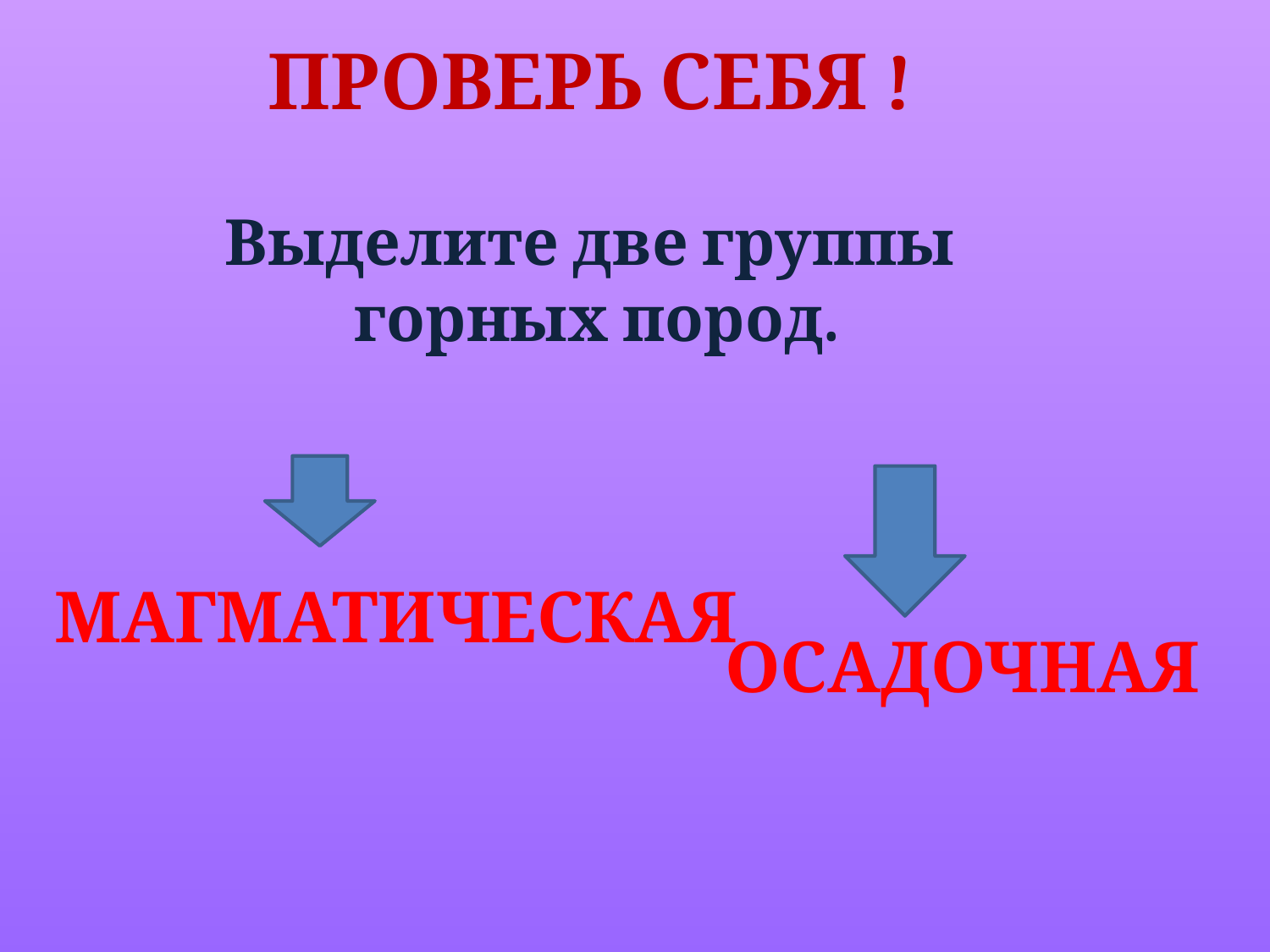

ПРОВЕРЬ СЕБЯ !
Выделите две группы
 горных пород.

МАГМАТИЧЕСКАЯ
ОСАДОЧНАЯ